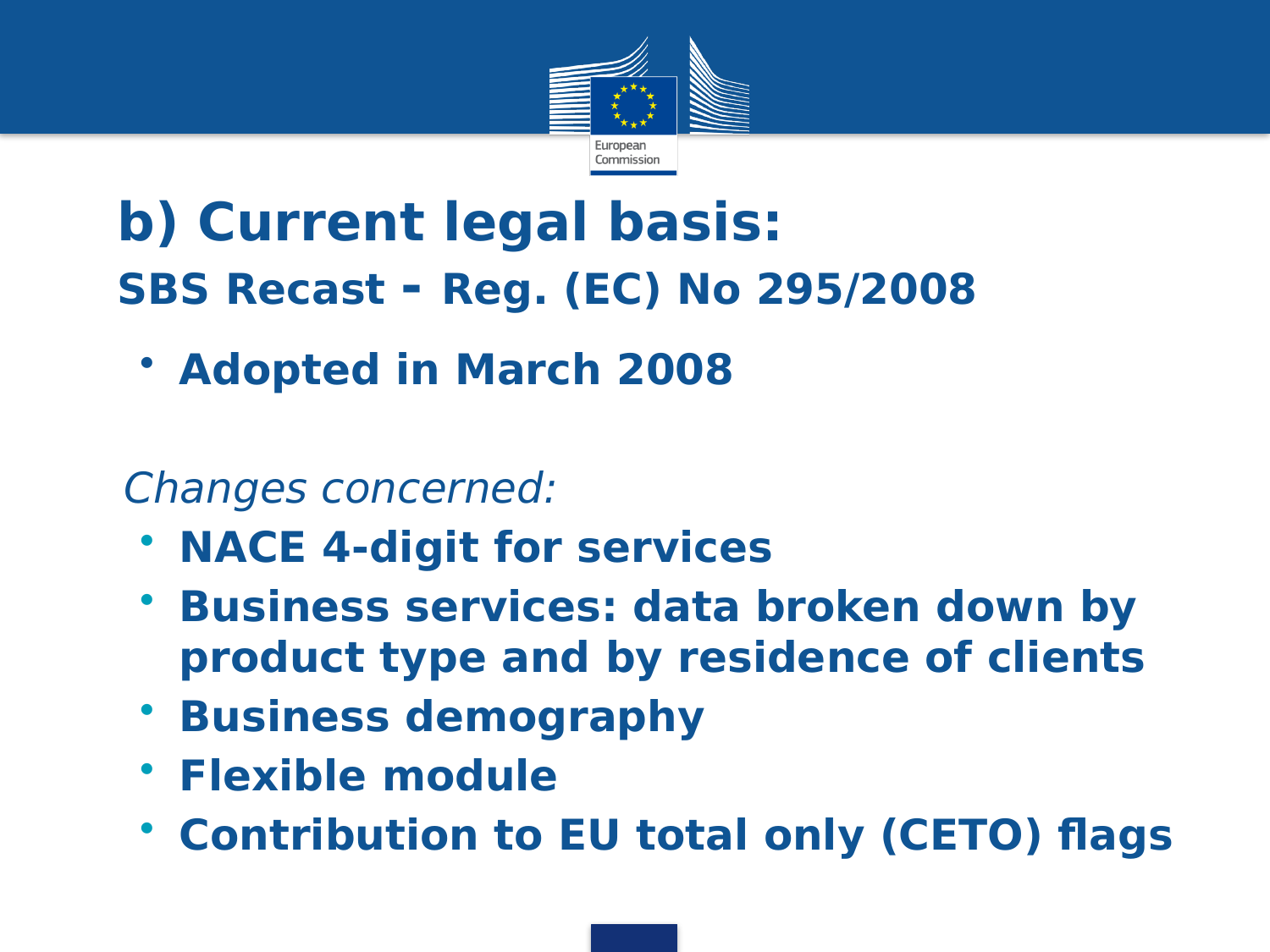

# b) Current legal basis:                   SBS Recast - Reg. (EC) No 295/2008
Adopted in March 2008

Changes concerned:
NACE 4-digit for services
Business services: data broken down by product type and by residence of clients
Business demography
Flexible module
Contribution to EU total only (CETO) flags